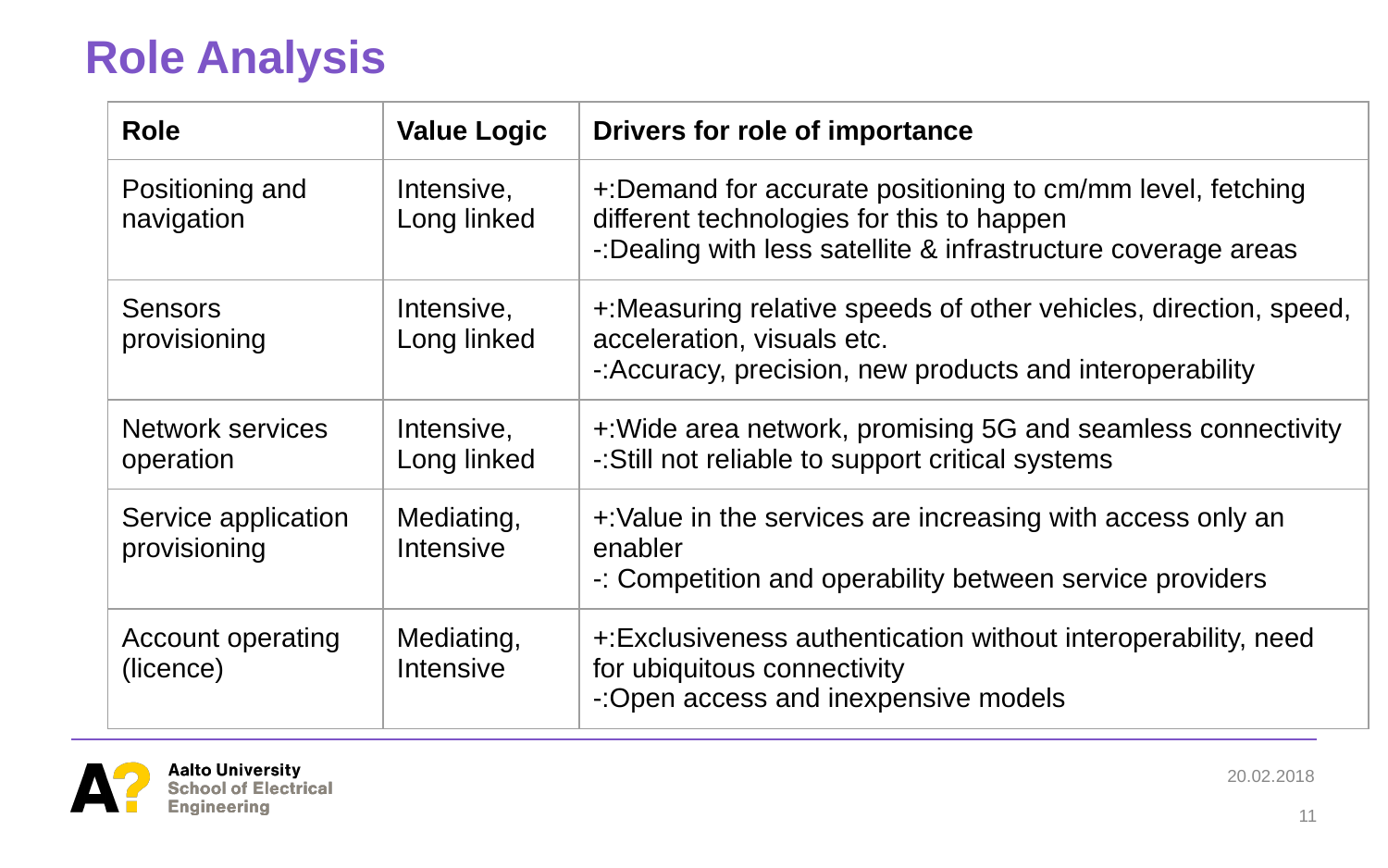

# Role Analysis
| Role | Value Logic | Drivers for role of importance |
| --- | --- | --- |
| Positioning and navigation | Intensive, Long linked | +:Demand for accurate positioning to cm/mm level, fetching different technologies for this to happen -:Dealing with less satellite & infrastructure coverage areas |
| Sensors provisioning | Intensive, Long linked | +:Measuring relative speeds of other vehicles, direction, speed, acceleration, visuals etc. -:Accuracy, precision, new products and interoperability |
| Network services operation | Intensive, Long linked | +:Wide area network, promising 5G and seamless connectivity -:Still not reliable to support critical systems |
| Service application provisioning | Mediating, Intensive | +:Value in the services are increasing with access only an enabler -: Competition and operability between service providers |
| Account operating (licence) | Mediating, Intensive | +:Exclusiveness authentication without interoperability, need for ubiquitous connectivity -:Open access and inexpensive models |
20.02.2018
11